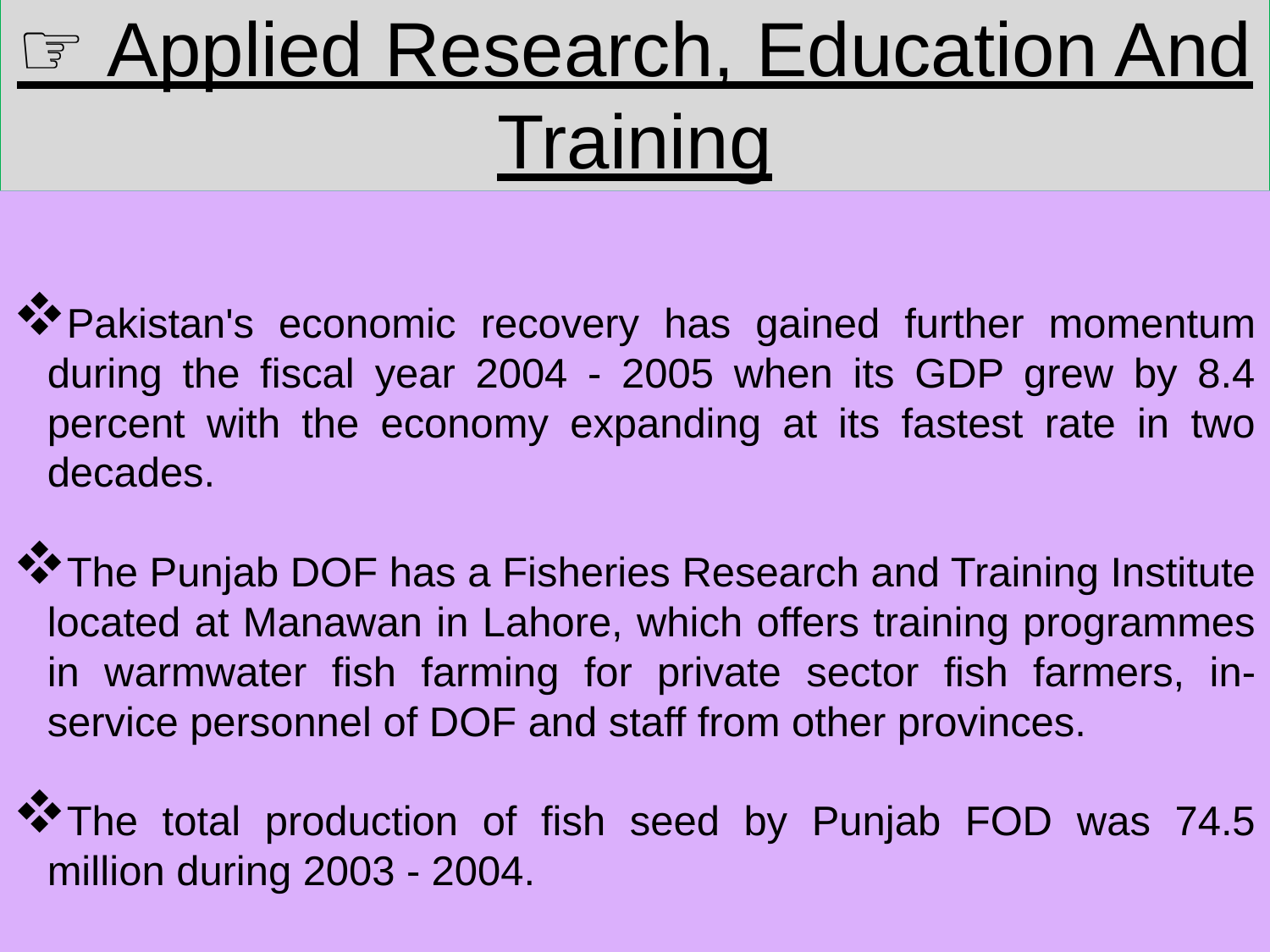

# ☞ Applied Research, Education And Training

Pakistan's economic recovery has gained further momentum during the fiscal year 2004 - 2005 when its GDP grew by 8.4 percent with the economy expanding at its fastest rate in two decades.

The Punjab DOF has a Fisheries Research and Training Institute located at Manawan in Lahore, which offers training programmes in warmwater fish farming for private sector fish farmers, in-service personnel of DOF and staff from other provinces.

The total production of fish seed by Punjab FOD was 74.5 million during 2003 - 2004.